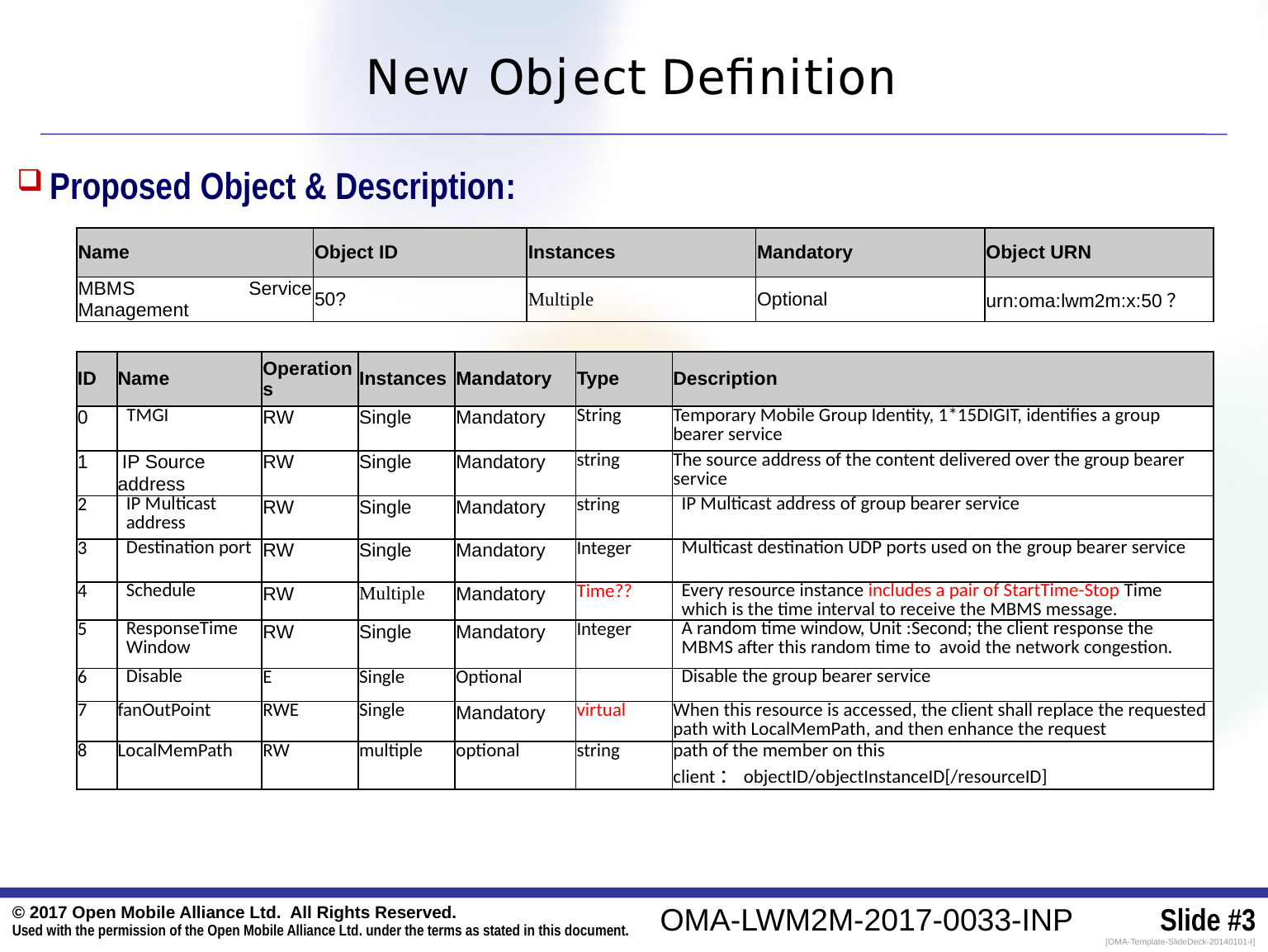

New Object Definition
 Proposed Object & Description:

| Name | Object ID | Instances | Mandatory | Object URN |
| --- | --- | --- | --- | --- |
| MBMS Service Management | 50? | Multiple | Optional | urn:oma:lwm2m:x:50？ |
| ID | Name | Operations | Instances | Mandatory | Type | Description |
| --- | --- | --- | --- | --- | --- | --- |
| 0 | TMGI | RW | Single | Mandatory | String | Temporary Mobile Group Identity, 1\*15DIGIT, identifies a group bearer service |
| 1 | IP Source address | RW | Single | Mandatory | string | The source address of the content delivered over the group bearer service |
| 2 | IP Multicast address | RW | Single | Mandatory | string | IP Multicast address of group bearer service |
| 3 | Destination port | RW | Single | Mandatory | Integer | Multicast destination UDP ports used on the group bearer service |
| 4 | Schedule | RW | Multiple | Mandatory | Time?? | Every resource instance includes a pair of StartTime-Stop Time which is the time interval to receive the MBMS message. |
| 5 | ResponseTimeWindow | RW | Single | Mandatory | Integer | A random time window, Unit :Second; the client response the MBMS after this random time to avoid the network congestion. |
| 6 | Disable | E | Single | Optional |  | Disable the group bearer service |
| 7 | fanOutPoint | RWE | Single | Mandatory | virtual | When this resource is accessed, the client shall replace the requested path with LocalMemPath, and then enhance the request |
| 8 | LocalMemPath | RW | multiple | optional | string | path of the member on this client：objectID/objectInstanceID[/resourceID] |